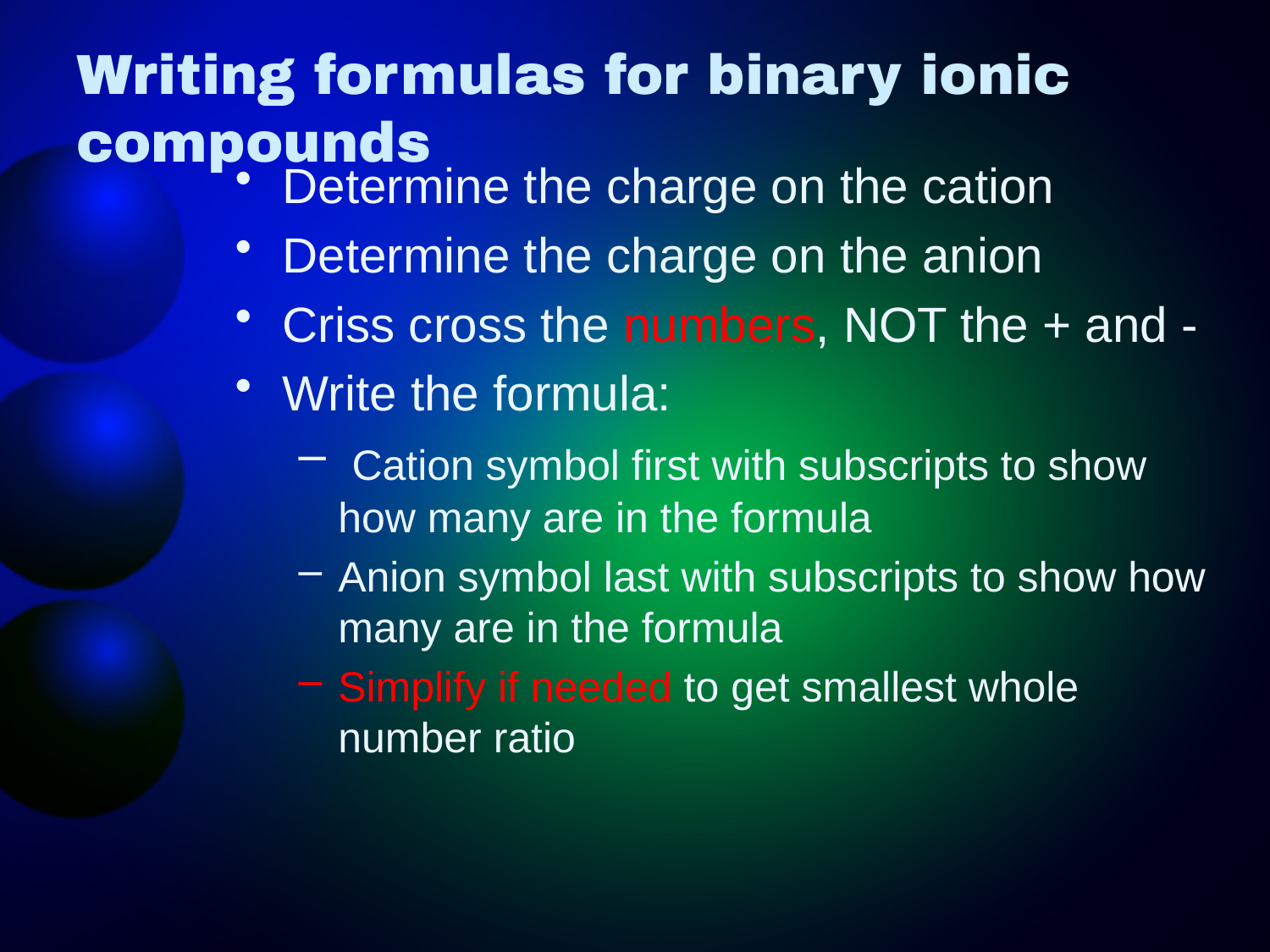

# Writing formulas for binary ionic compounds
Determine the charge on the cation
Determine the charge on the anion
Criss cross the numbers, NOT the + and -
Write the formula:
 Cation symbol first with subscripts to show how many are in the formula
Anion symbol last with subscripts to show how many are in the formula
Simplify if needed to get smallest whole number ratio